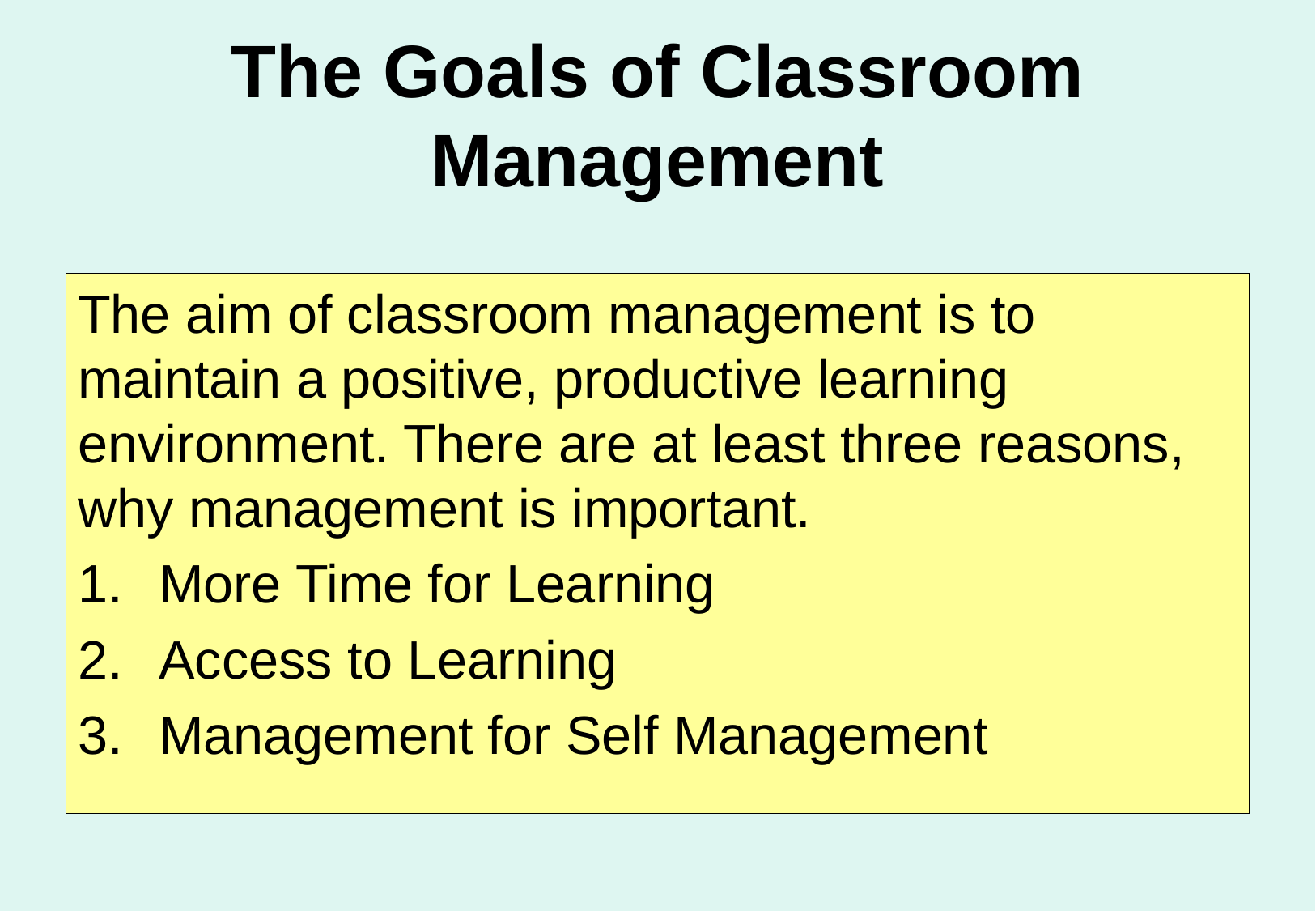

# The Goals of Classroom Management
The aim of classroom management is to maintain a positive, productive learning environment. There are at least three reasons, why management is important.
More Time for Learning
Access to Learning
Management for Self Management